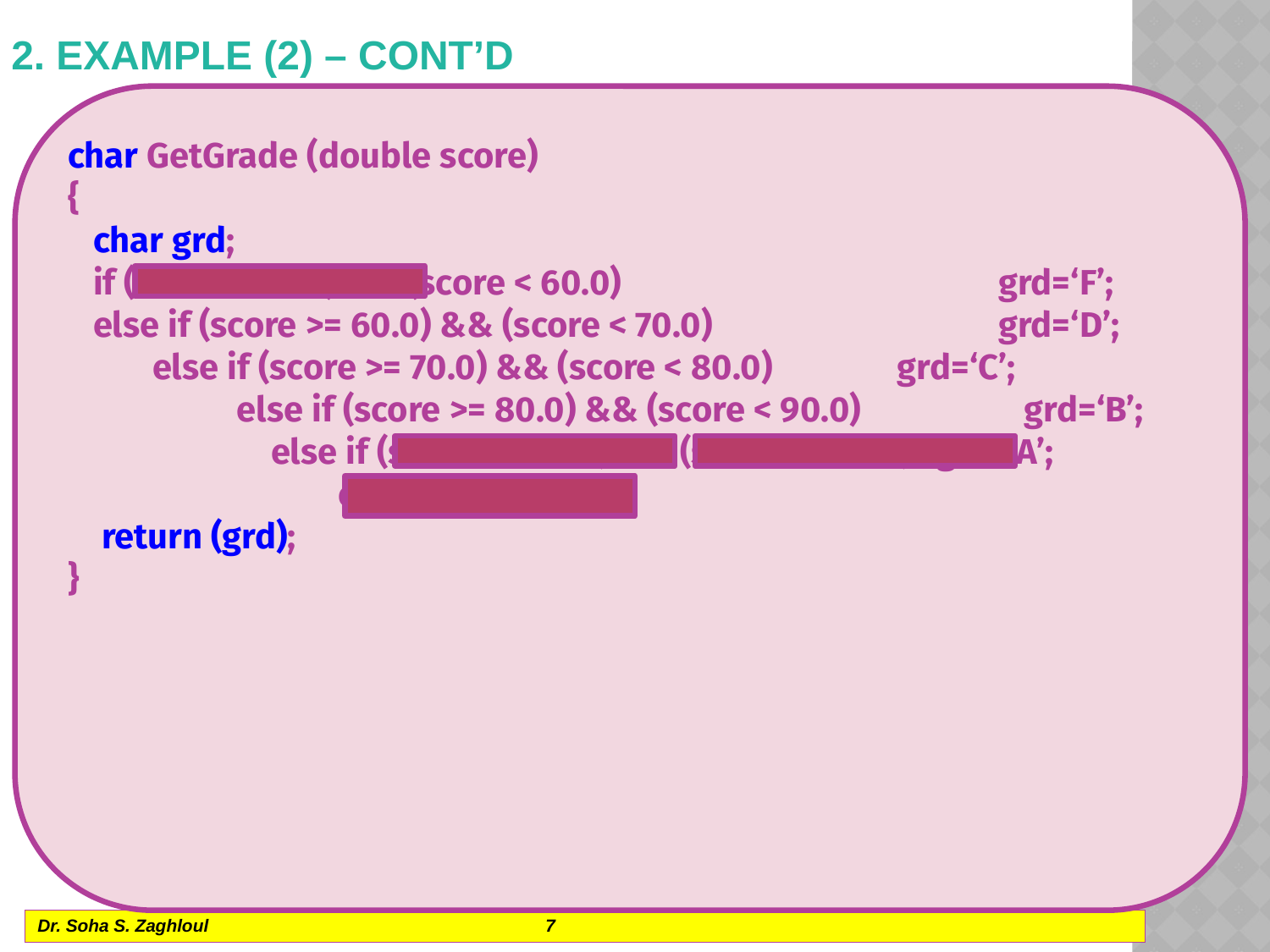

# 2. EXAMPLE (2) – cont’d

char GetGrade (double score)
{
   char grd;
   if (score >= 0.0) && (score < 60.0)		                    grd=‘F’;
   else if (score >= 60.0) && (score < 70.0) 	                    grd=‘D’;
          else if (score >= 70.0) && (score < 80.0)	        grd=‘C’;
	     else if (score >= 80.0) && (score < 90.0)	        grd=‘B’;
                        else if (score >= 90.0) && (score < 100.0)   grd=‘A’;
                                else grd=‘X’;
    return (grd);
}

Dr. Soha S. Zaghloul			7